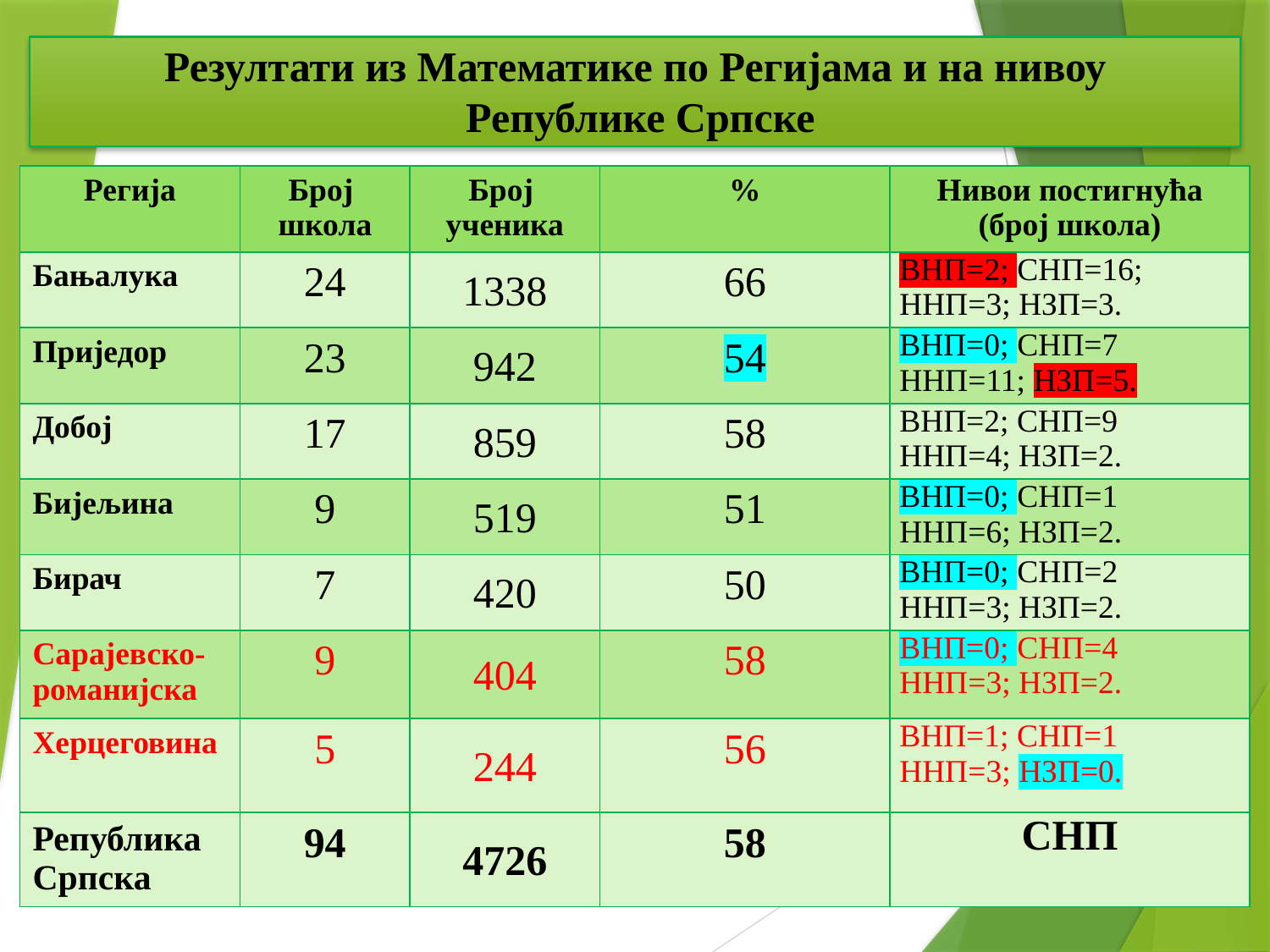

Резултати из Математике по Регијама и на нивоу
 Републике Српске
| Регија | Број школа | Број ученика | % | Нивои постигнућа (број школа) |
| --- | --- | --- | --- | --- |
| Бањалука | 24 | 1338 | 66 | ВНП=2; СНП=16; ННП=3; НЗП=3. |
| Приједор | 23 | 942 | 54 | ВНП=0; СНП=7 ННП=11; НЗП=5. |
| Добој | 17 | 859 | 58 | ВНП=2; СНП=9 ННП=4; НЗП=2. |
| Бијељина | 9 | 519 | 51 | ВНП=0; СНП=1 ННП=6; НЗП=2. |
| Бирач | 7 | 420 | 50 | ВНП=0; СНП=2 ННП=3; НЗП=2. |
| Сарајевско- романијска | 9 | 404 | 58 | ВНП=0; СНП=4 ННП=3; НЗП=2. |
| Херцеговина | 5 | 244 | 56 | ВНП=1; СНП=1 ННП=3; НЗП=0. |
| Република Српска | 94 | 4726 | 58 | СНП |